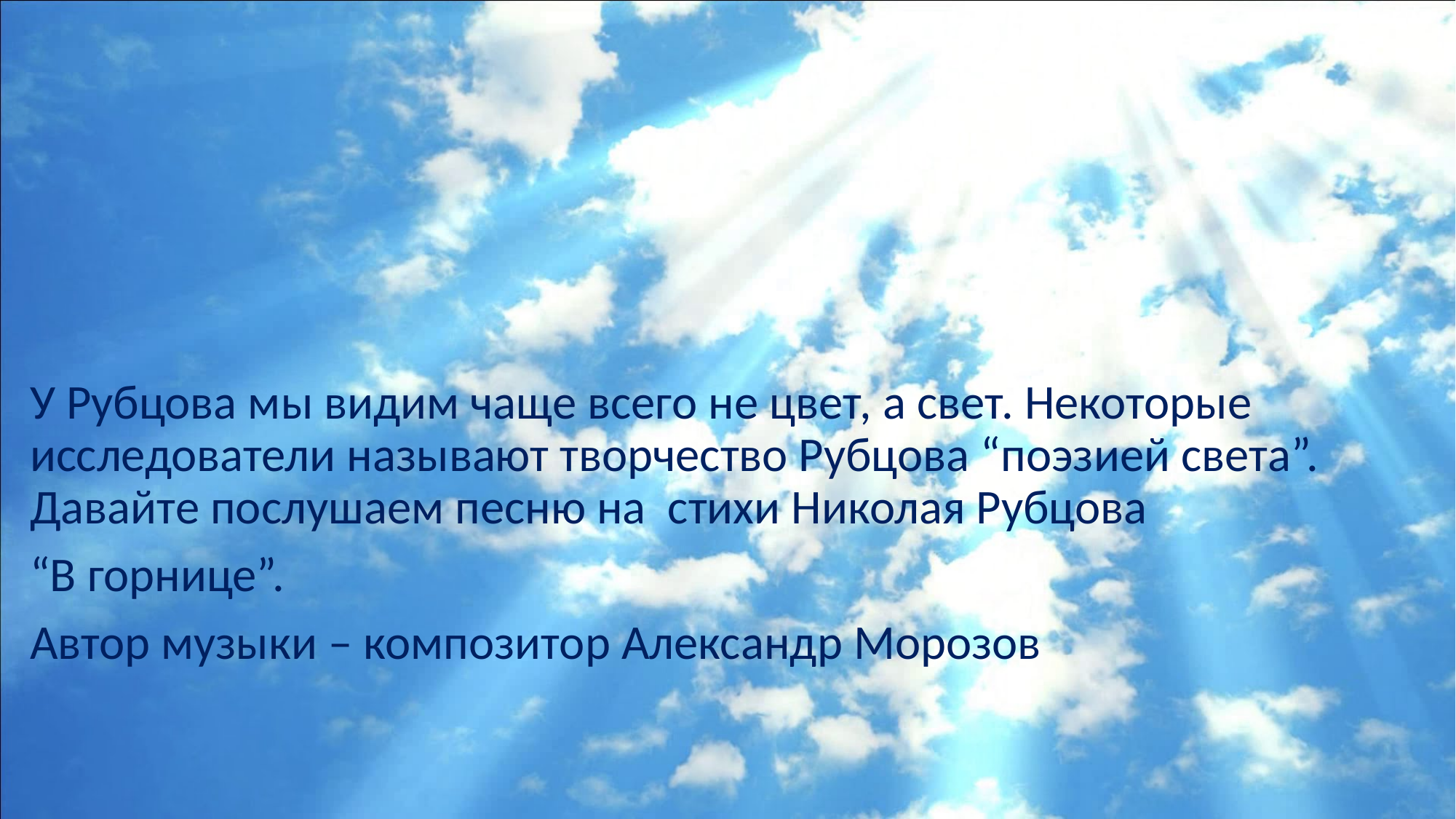

У Рубцова мы видим чаще всего не цвет, а свет. Некоторые исследователи называют творчество Рубцова “поэзией света”. Давайте послушаем песню на  стихи Николая Рубцова
“В горнице”.
Автор музыки – композитор Александр Морозов